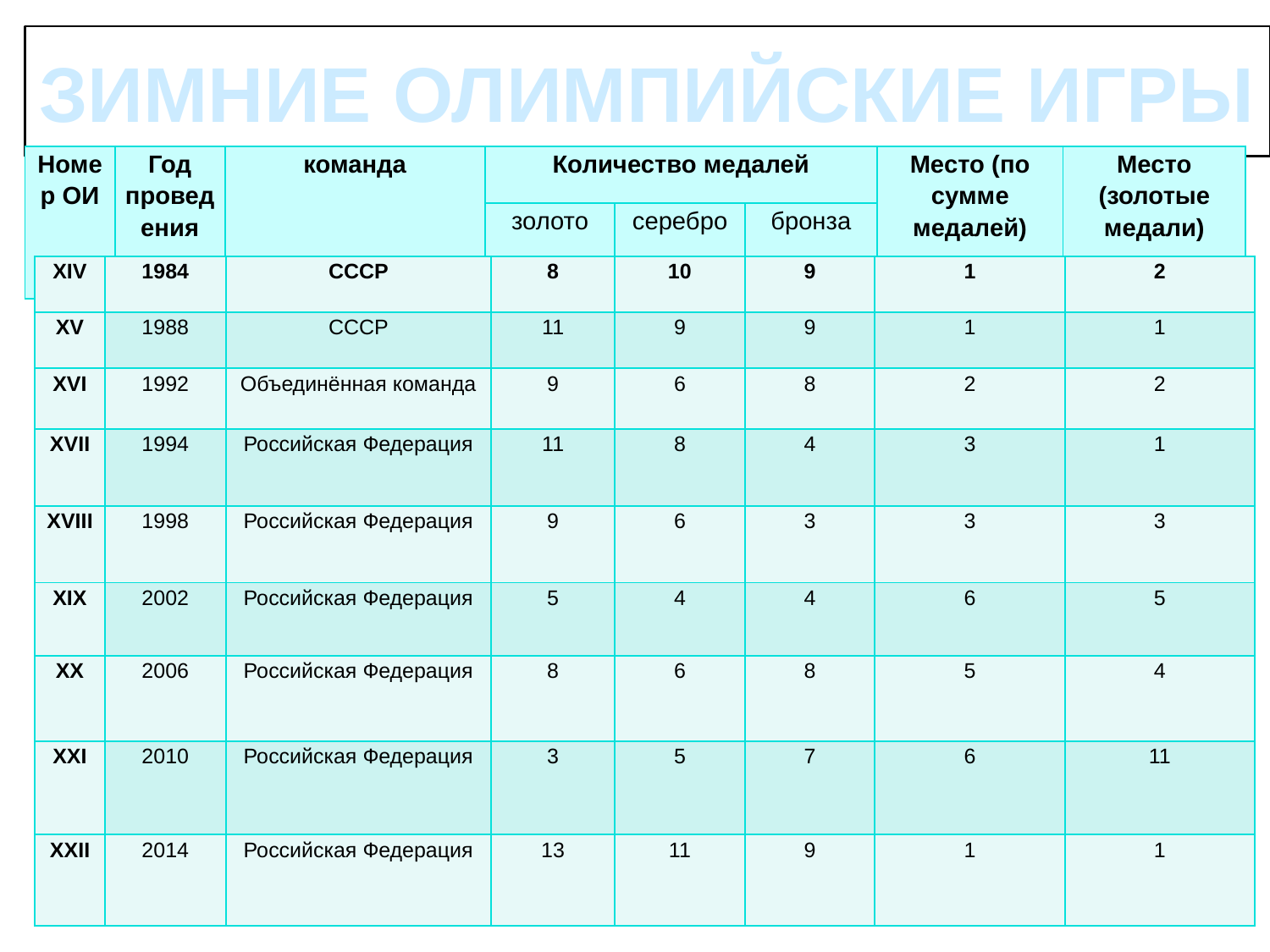

# ЗИМНИЕ ОЛИМПИЙСКИЕ ИГРЫ
| Номер ОИ | Год проведения | команда | Количество медалей |  |  | Место (по сумме медалей) | Место (золотые медали) |
| --- | --- | --- | --- | --- | --- | --- | --- |
|  |  |  | золото | серебро | бронза |  |  |
| XIV | 1984 | СССР | 8 | 10 | 9 | 1 | 2 |
| --- | --- | --- | --- | --- | --- | --- | --- |
| XV | 1988 | СССР | 11 | 9 | 9 | 1 | 1 |
| XVI | 1992 | Объединённая команда | 9 | 6 | 8 | 2 | 2 |
| XVII | 1994 | Российская Федерация | 11 | 8 | 4 | 3 | 1 |
| XVIII | 1998 | Российская Федерация | 9 | 6 | 3 | 3 | 3 |
| XIX | 2002 | Российская Федерация | 5 | 4 | 4 | 6 | 5 |
| XX | 2006 | Российская Федерация | 8 | 6 | 8 | 5 | 4 |
| XXI | 2010 | Российская Федерация | 3 | 5 | 7 | 6 | 11 |
| XXII | 2014 | Российская Федерация | 13 | 11 | 9 | 1 | 1 |